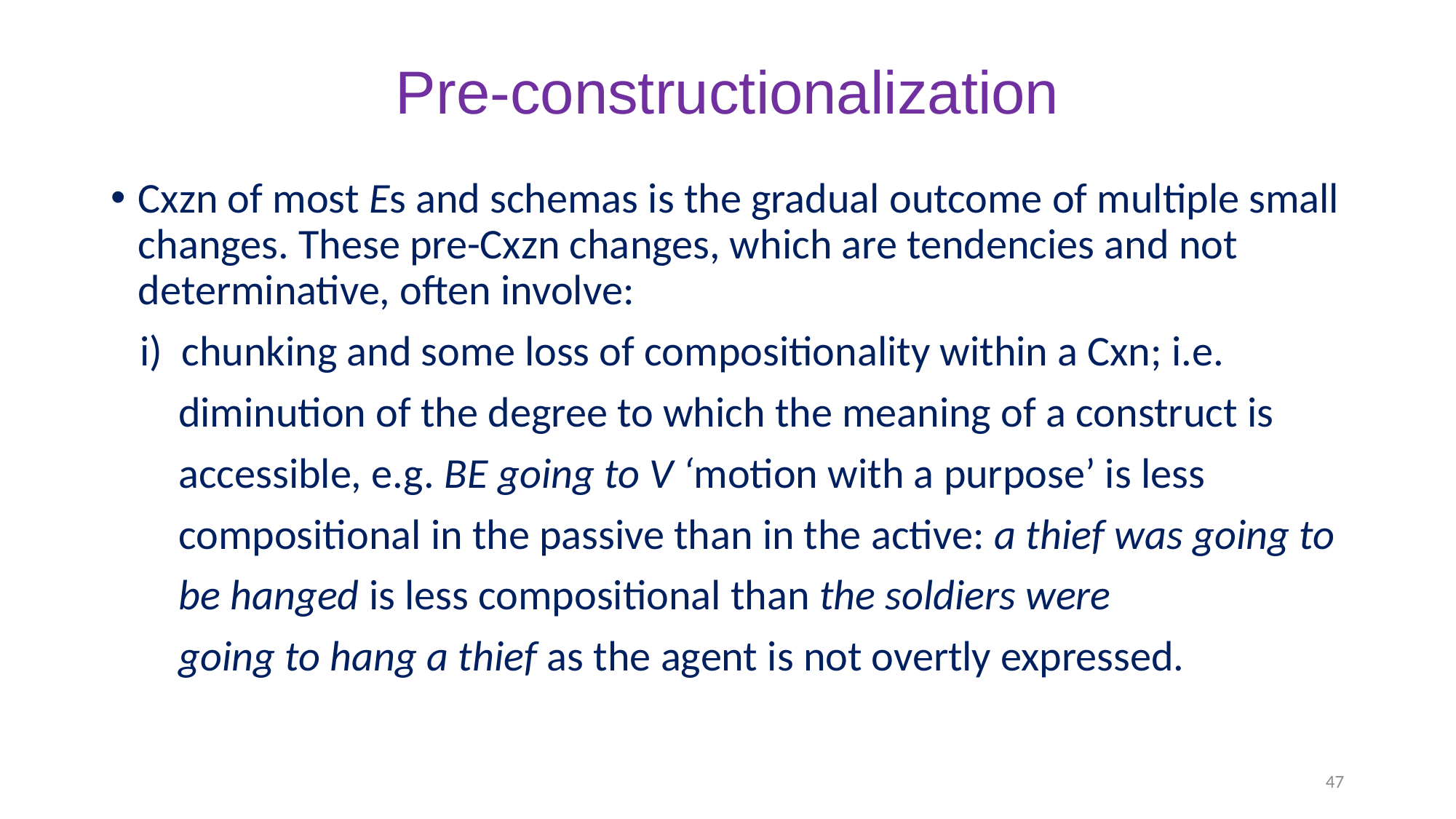

# Pre-constructionalization
Cxzn of most Es and schemas is the gradual outcome of multiple small changes. These pre-Cxzn changes, which are tendencies and not determinative, often involve:
   i)  chunking and some loss of compositionality within a Cxn; i.e.
       diminution of the degree to which the meaning of a construct is
       accessible, e.g. BE going to V ‘motion with a purpose’ is less
       compositional in the passive than in the active: a thief was going to
       be hanged is less compositional than the soldiers were
       going to hang a thief as the agent is not overtly expressed.
47